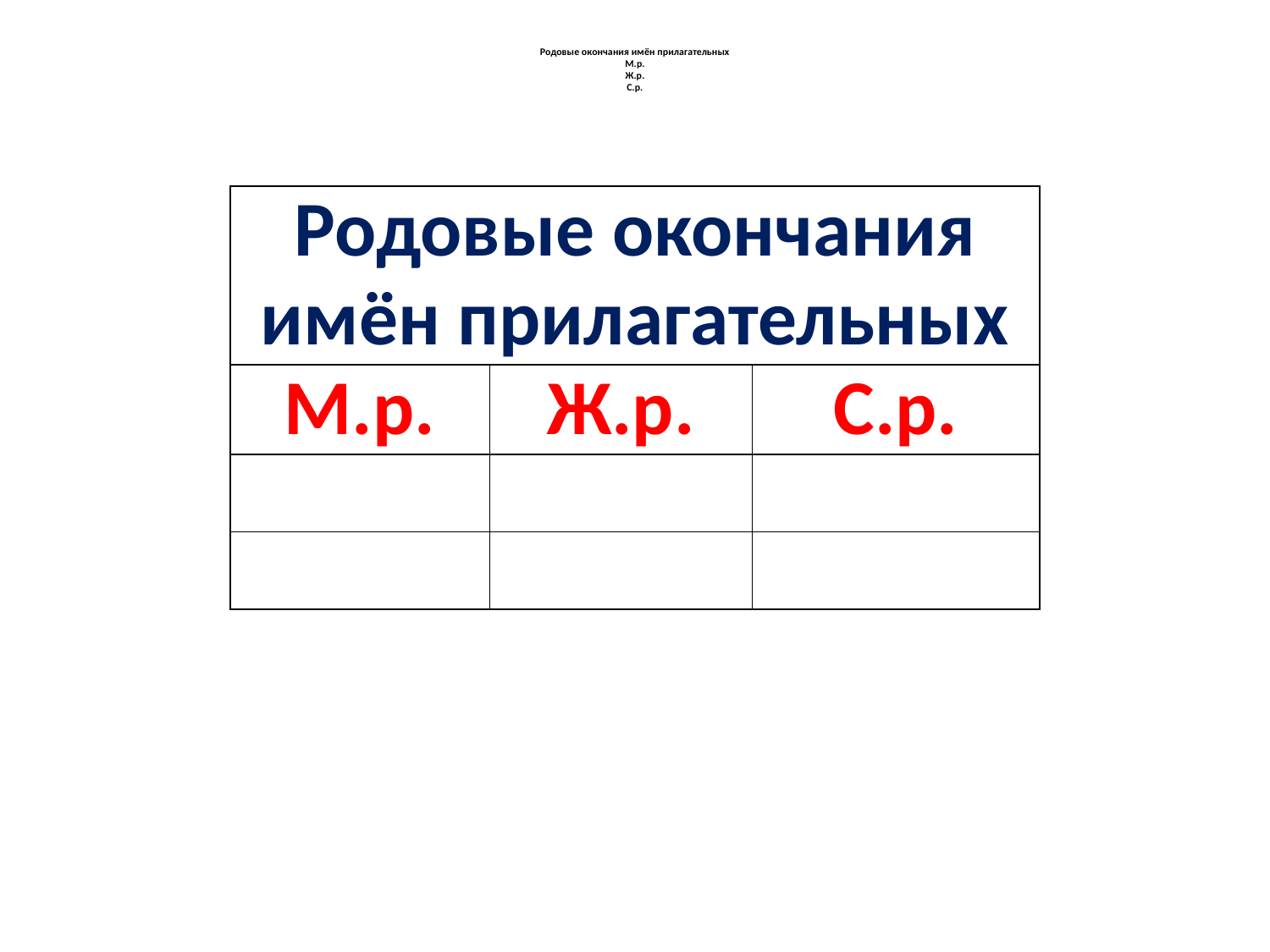

# Родовые окончания имён прилагательных М.р. Ж.р. С.р.
| Родовые окончания имён прилагательных |  |  |
| --- | --- | --- |
| М.р. | Ж.р. | С.р. |
|  |  |  |
|  |  |  |